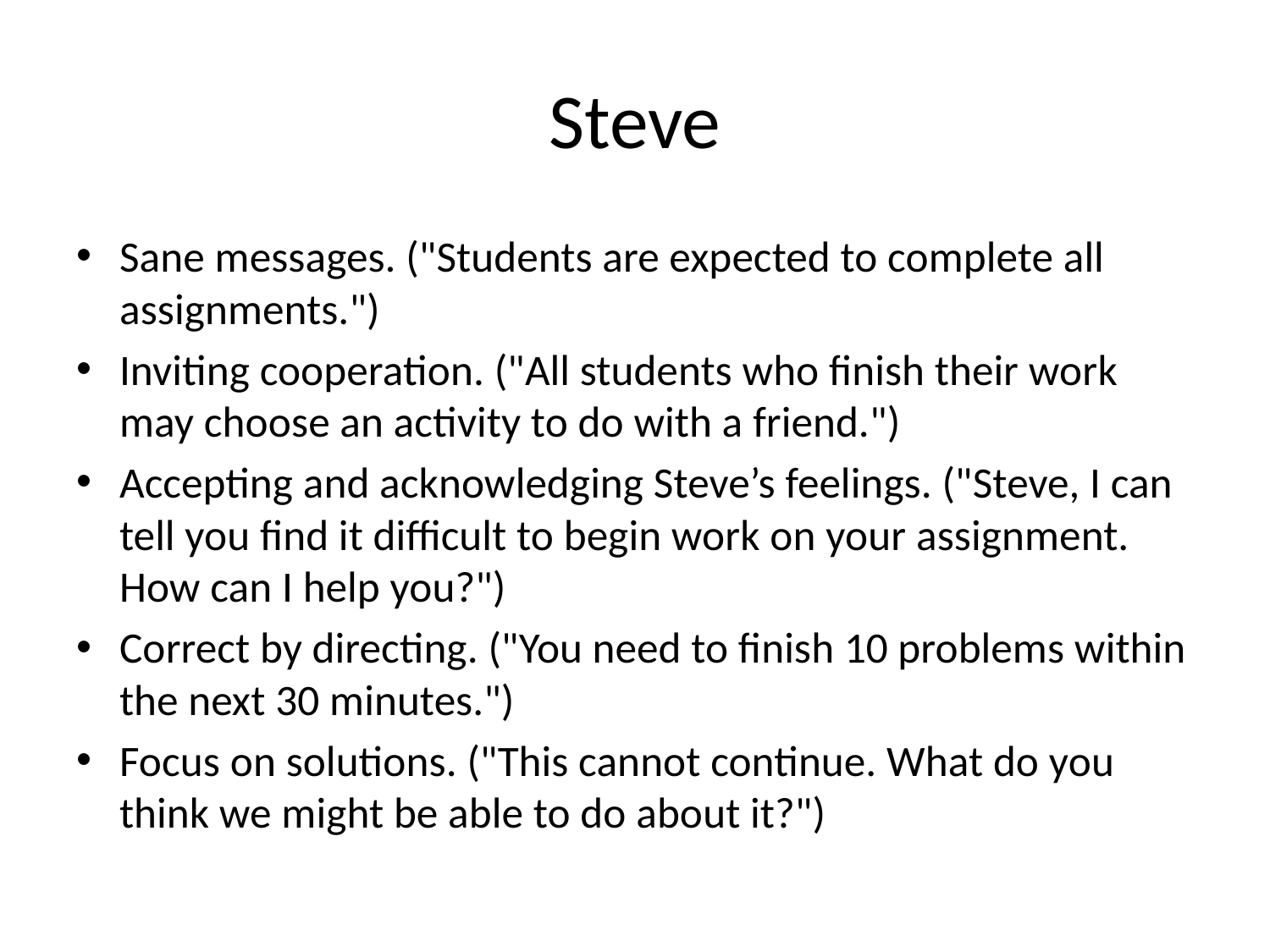

# Steve
Sane messages. ("Students are expected to complete all assignments.")
Inviting cooperation. ("All students who finish their work may choose an activity to do with a friend.")
Accepting and acknowledging Steve’s feelings. ("Steve, I can tell you find it difficult to begin work on your assignment. How can I help you?")
Correct by directing. ("You need to finish 10 problems within the next 30 minutes.")
Focus on solutions. ("This cannot continue. What do you think we might be able to do about it?")